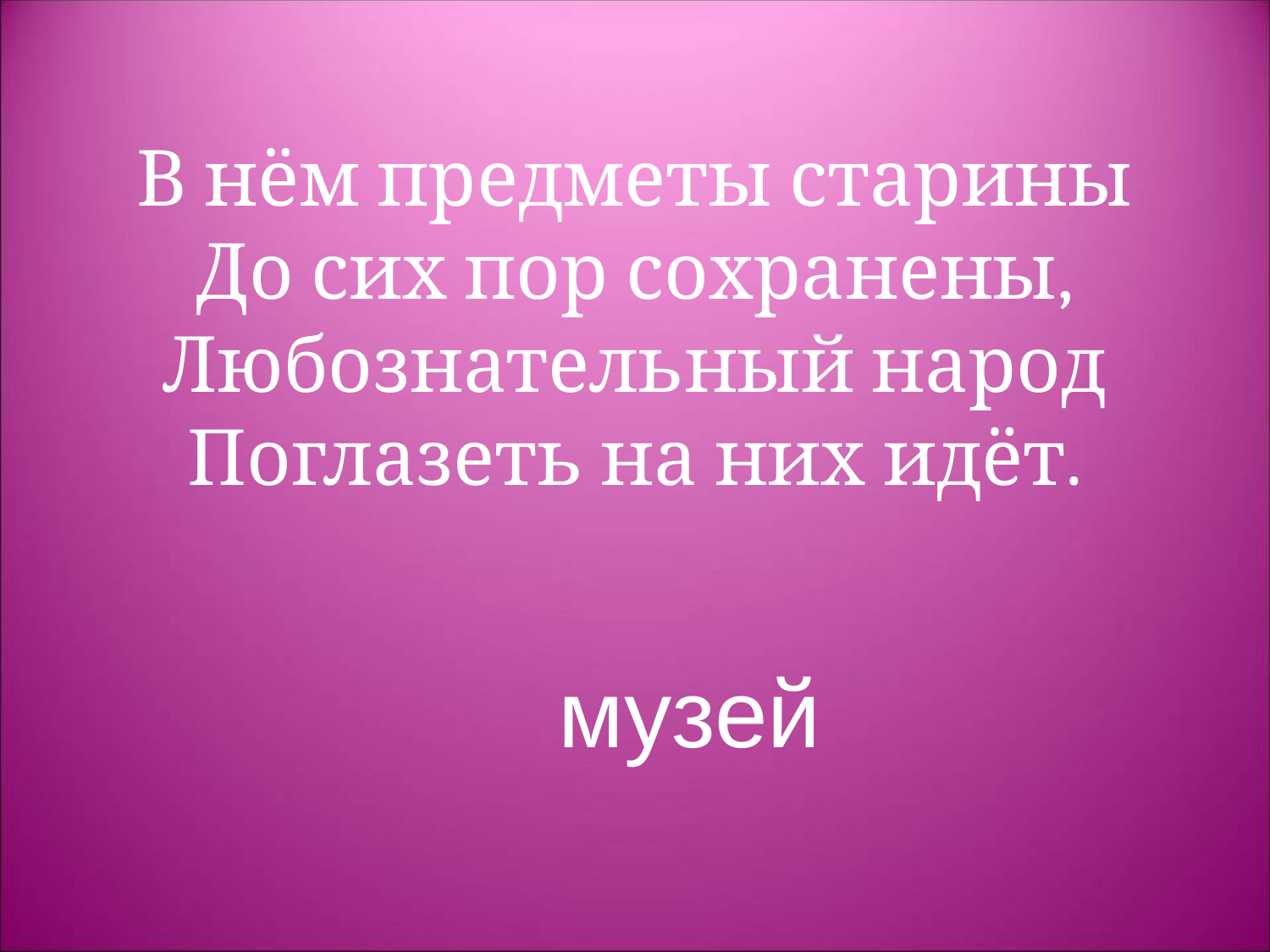

# В нём предметы старины До сих пор сохранены, Любознательный народ Поглазеть на них идёт.
музей